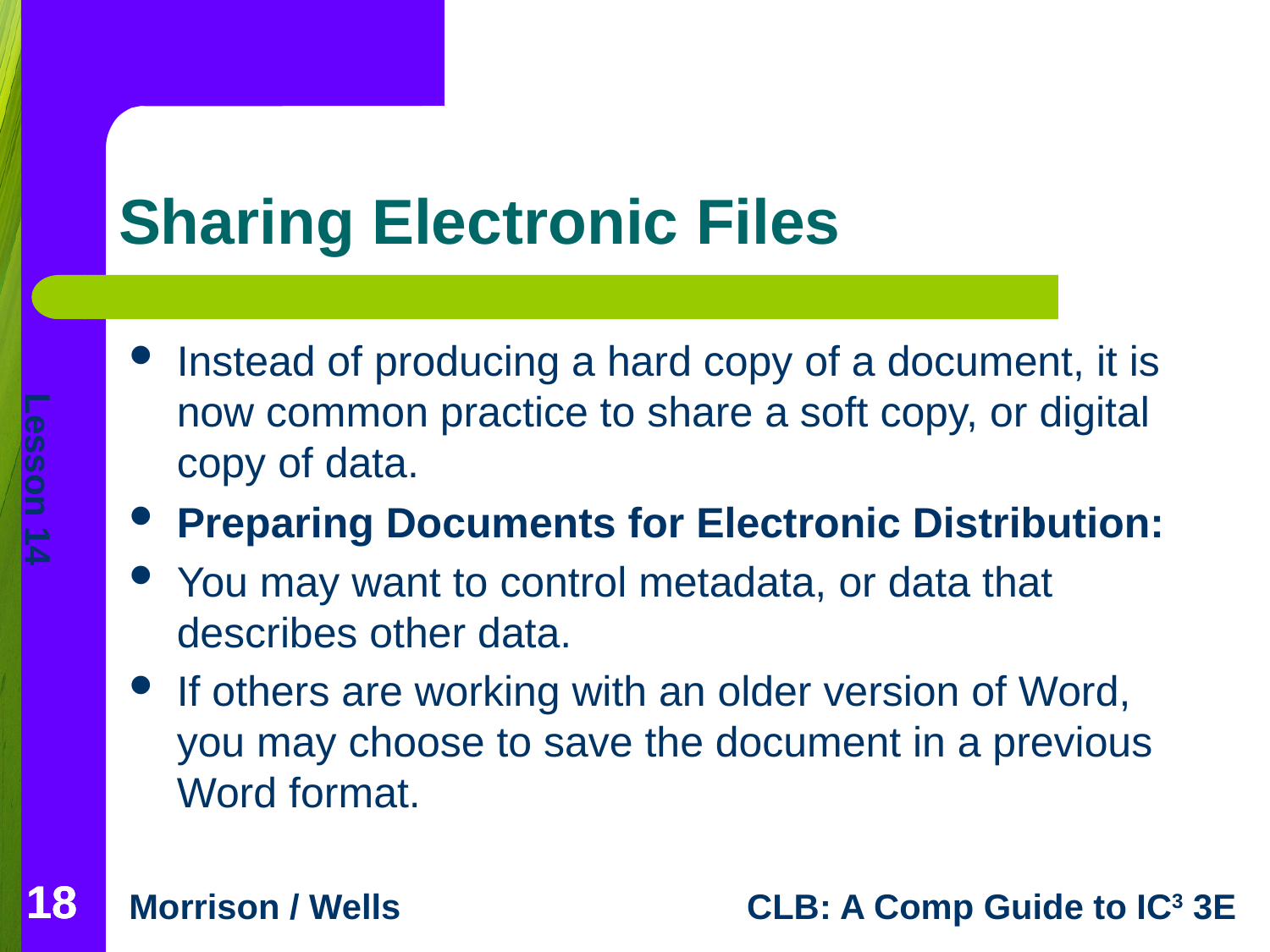

Sharing Electronic Files
Instead of producing a hard copy of a document, it is now common practice to share a soft copy, or digital copy of data.
Preparing Documents for Electronic Distribution:
You may want to control metadata, or data that describes other data.
If others are working with an older version of Word, you may choose to save the document in a previous Word format.
18
18
18